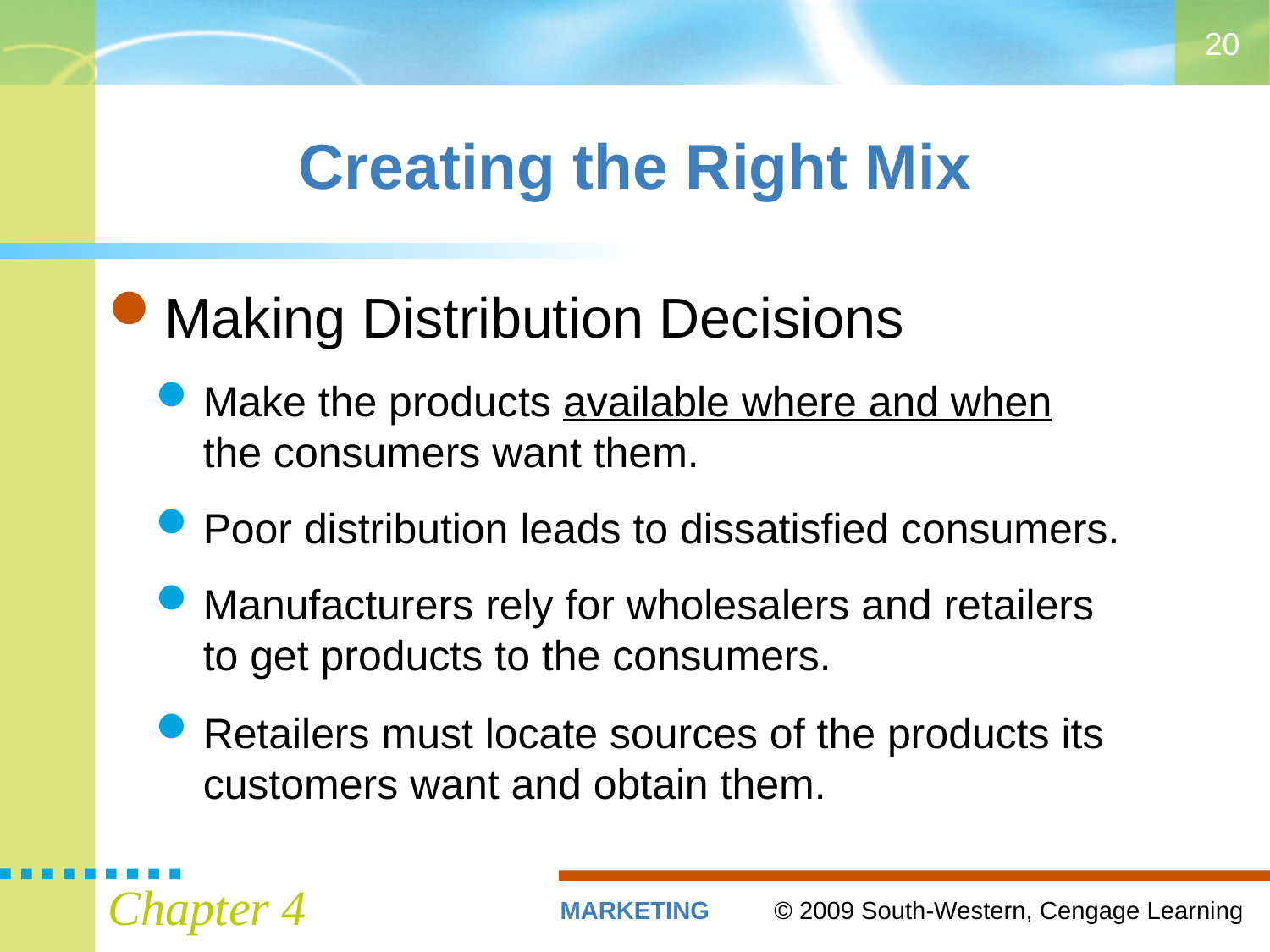

20
# Creating the Right Mix
Making Distribution Decisions
Make the products available where and when
the consumers want them.
Poor distribution leads to dissatisfied consumers.
Manufacturers rely for wholesalers and retailers
to get products to the consumers.
Retailers must locate sources of the products its customers want and obtain them.
Chapter 4